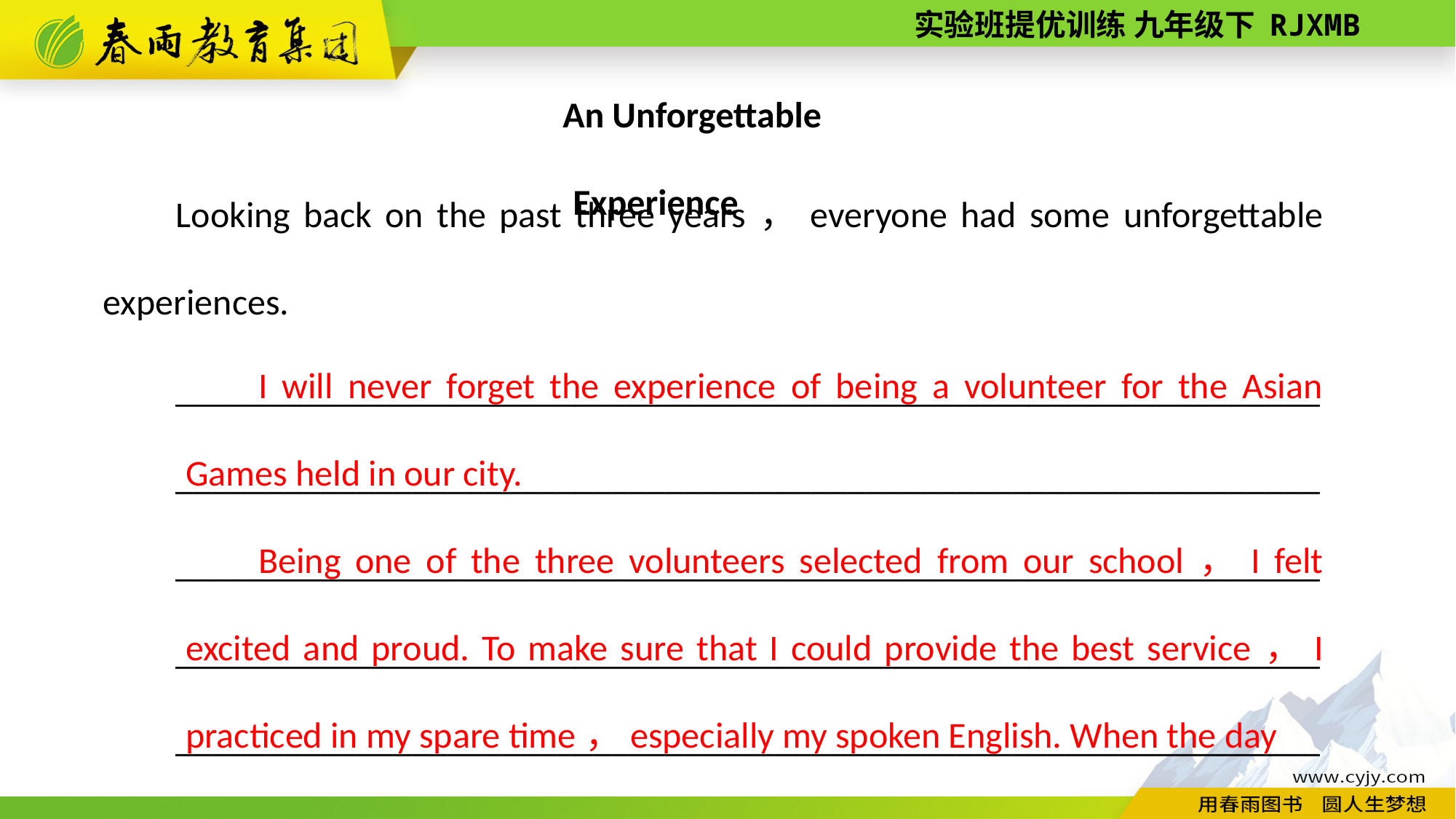

An Unforgettable Experience
Looking back on the past three years，everyone had some unforgettable experiences.
_______________________________________________________________
_______________________________________________________________
_______________________________________________________________
_______________________________________________________________
_______________________________________________________________
I will never forget the experience of being a volunteer for the Asian Games held in our city.
Being one of the three volunteers selected from our school，I felt excited and proud. To make sure that I could provide the best service，I practiced in my spare time，especially my spoken English. When the day